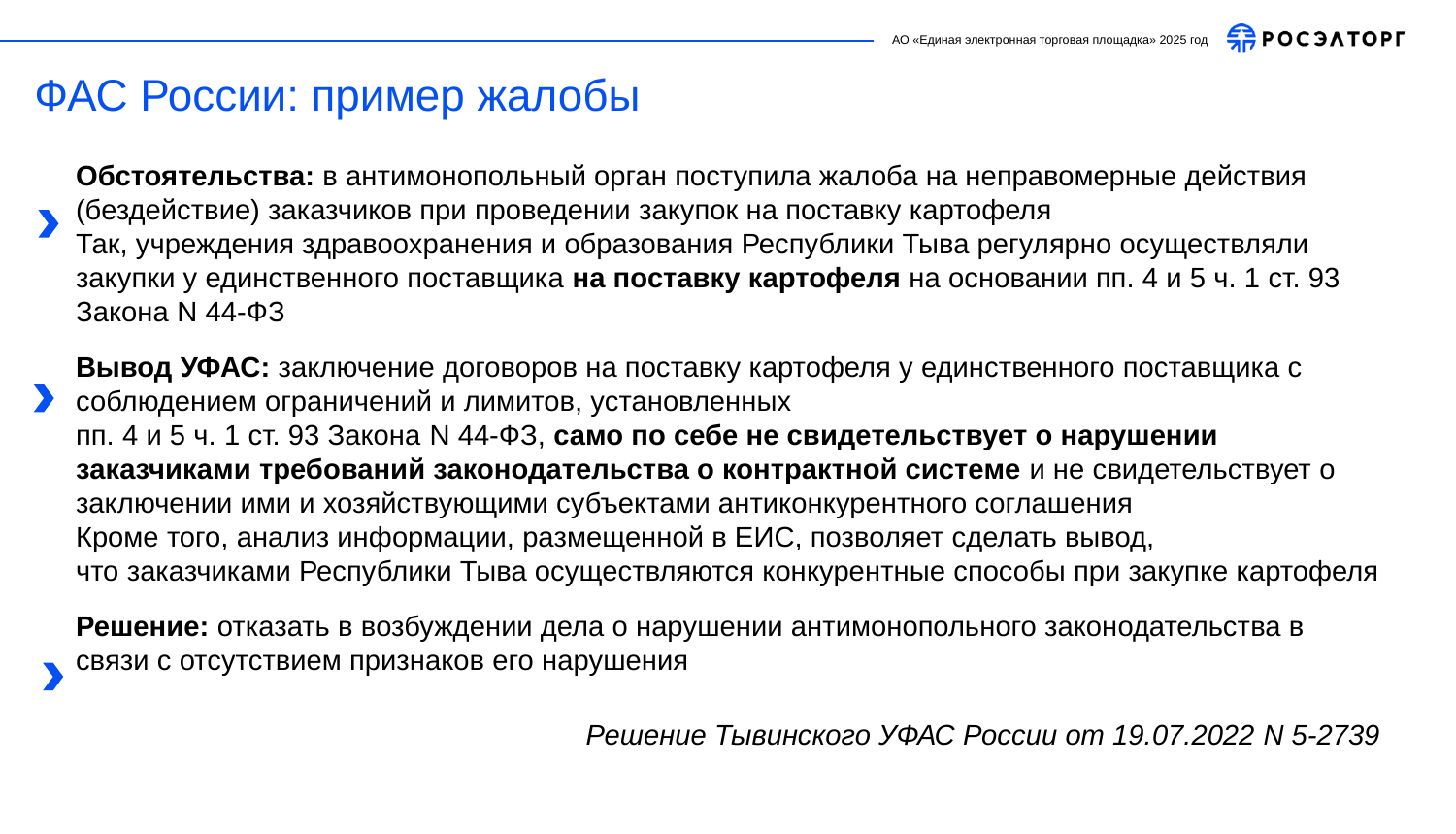

ФАС России: пример жалобы
Обстоятельства: в антимонопольный орган поступила жалоба на неправомерные действия (бездействие) заказчиков при проведении закупок на поставку картофеля
Так, учреждения здравоохранения и образования Республики Тыва регулярно осуществляли закупки у единственного поставщика на поставку картофеля на основании пп. 4 и 5 ч. 1 ст. 93 Закона N 44-ФЗ

Вывод УФАС: заключение договоров на поставку картофеля у единственного поставщика с соблюдением ограничений и лимитов, установленных
пп. 4 и 5 ч. 1 ст. 93 Закона N 44-ФЗ, само по себе не свидетельствует о нарушении заказчиками требований законодательства о контрактной системе и не свидетельствует о заключении ими и хозяйствующими субъектами антиконкурентного соглашения
Кроме того, анализ информации, размещенной в ЕИС, позволяет сделать вывод,
что заказчиками Республики Тыва осуществляются конкурентные способы при закупке картофеля

Решение: отказать в возбуждении дела о нарушении антимонопольного законодательства в связи с отсутствием признаков его нарушения

Решение Тывинского УФАС России от 19.07.2022 N 5-2739